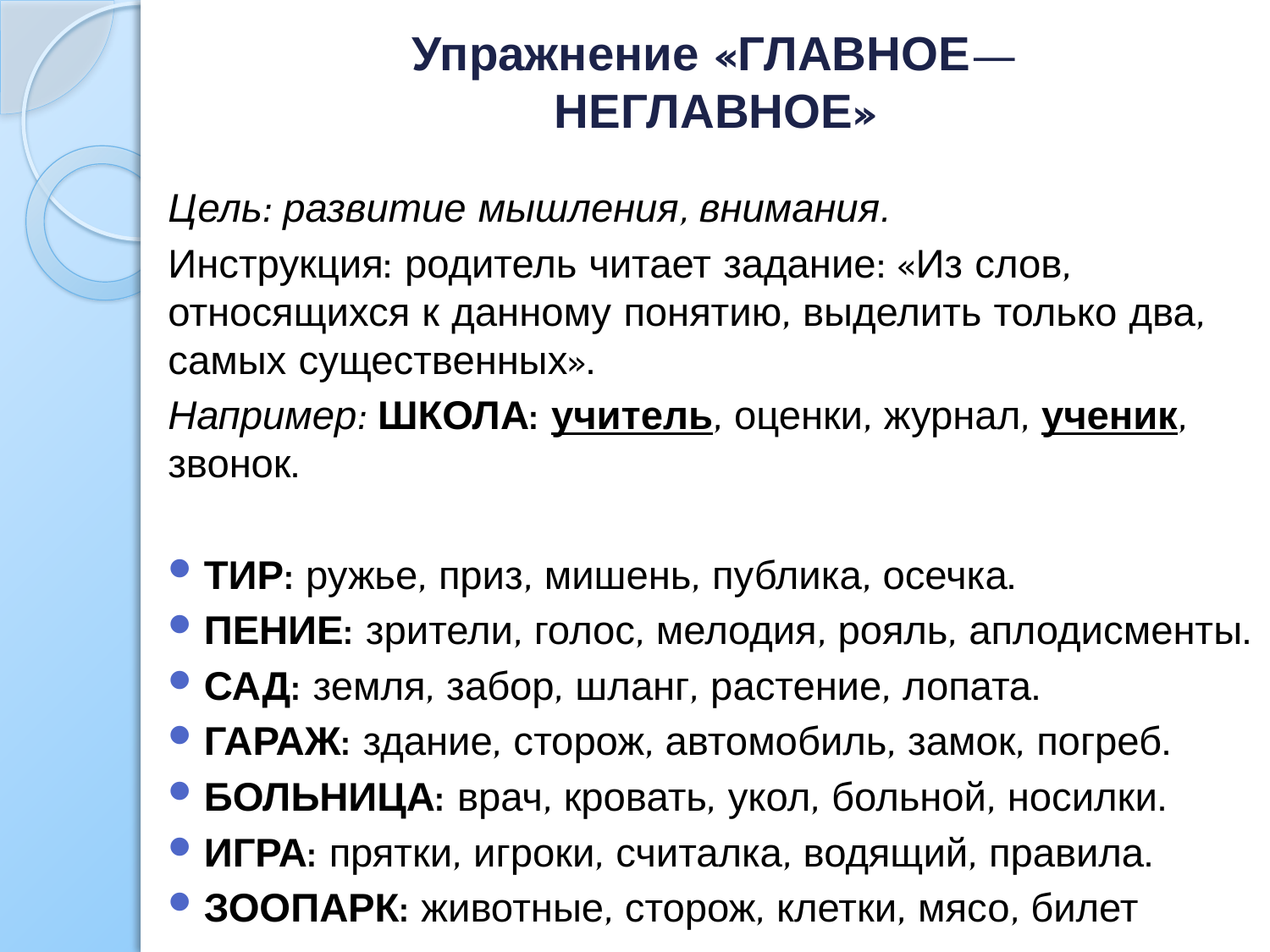

# Упражнение «ГЛАВНОЕ— НЕГЛАВНОЕ»
Цель: развитие мышления, внимания.
Инструкция: родитель читает задание: «Из слов, относящихся к данному понятию, выделить только два, самых существенных».
Например: ШКОЛА: учитель, оценки, журнал, ученик, звонок.

ТИР: ружье, приз, мишень, публика, осечка.
ПЕНИЕ: зрители, голос, мелодия, рояль, аплодисменты.
САД: земля, забор, шланг, растение, лопата.
ГАРАЖ: здание, сторож, автомобиль, замок, погреб.
БОЛЬНИЦА: врач, кровать, укол, больной, носилки.
ИГРА: прятки, игроки, считалка, водящий, правила.
ЗООПАРК: животные, сторож, клетки, мясо, билет